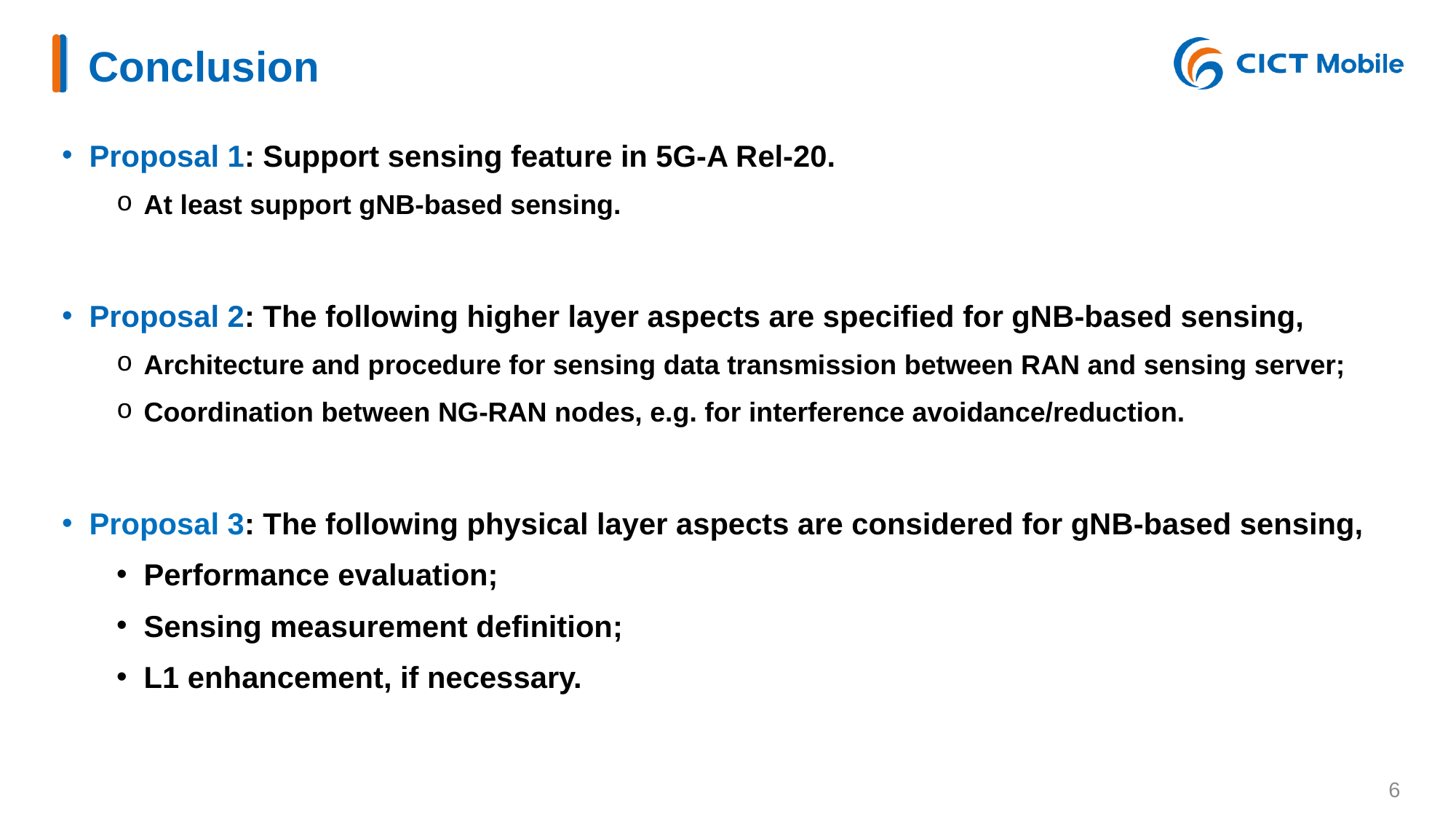

# Conclusion
Proposal 1: Support sensing feature in 5G-A Rel-20.
At least support gNB-based sensing.

Proposal 2: The following higher layer aspects are specified for gNB-based sensing,
Architecture and procedure for sensing data transmission between RAN and sensing server;
Coordination between NG-RAN nodes, e.g. for interference avoidance/reduction.

Proposal 3: The following physical layer aspects are considered for gNB-based sensing,
Performance evaluation;
Sensing measurement definition;
L1 enhancement, if necessary.

6